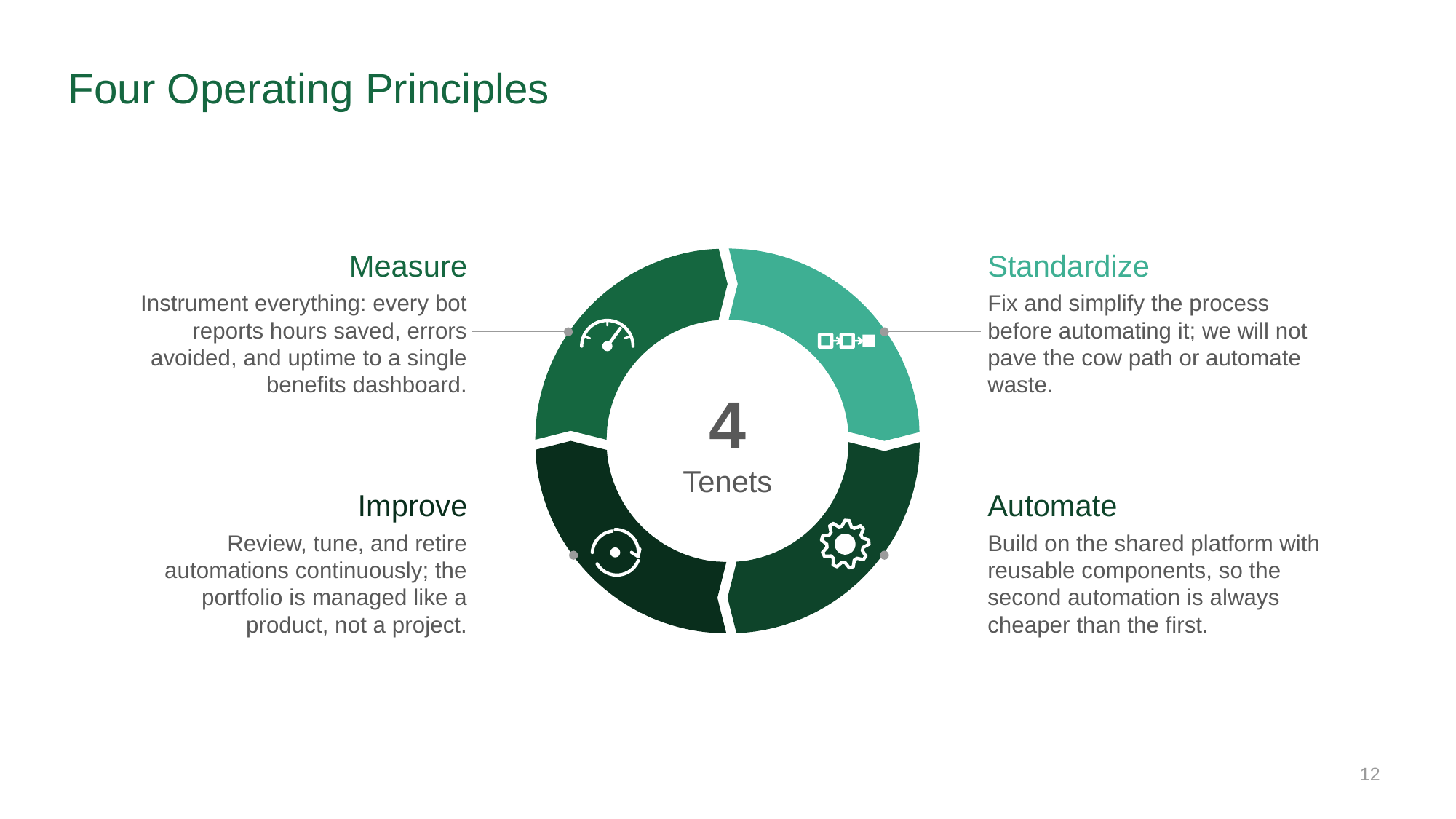

# Four Operating Principles
Measure
Standardize

Instrument everything: every bot reports hours saved, errors avoided, and uptime to a single benefits dashboard.
Fix and simplify the process before automating it; we will not pave the cow path or automate waste.

4
Tenets
Improve
Automate

Review, tune, and retire automations continuously; the portfolio is managed like a product, not a project.
Build on the shared platform with reusable components, so the second automation is always cheaper than the first.
12